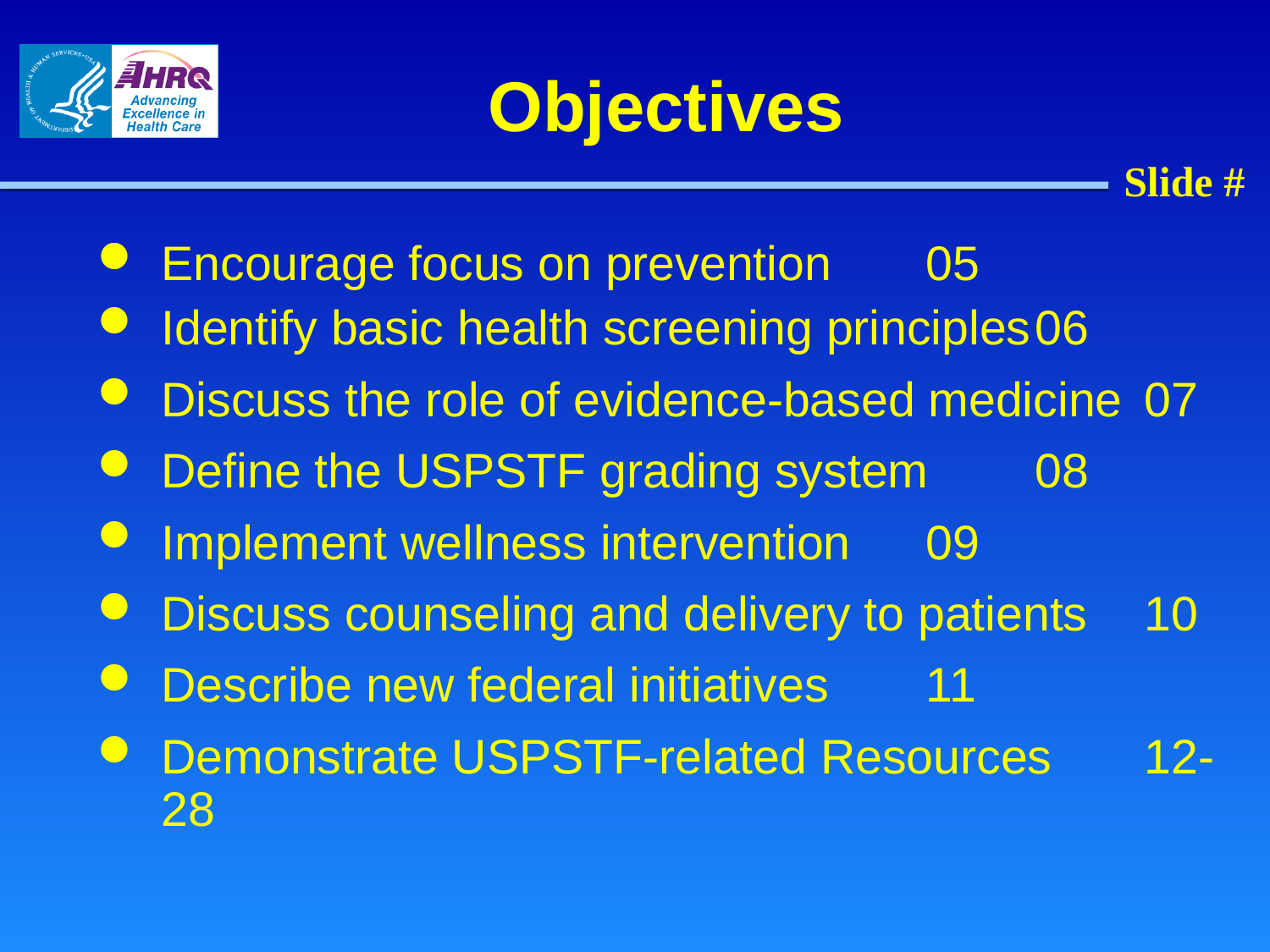

# Objectives
Slide #
Encourage focus on prevention			05
Identify basic health screening principles	06
Discuss the role of evidence-based medicine	07
Define the USPSTF grading system		08
Implement wellness intervention 			09
Discuss counseling and delivery to patients 	10
Describe new federal initiatives			11
Demonstrate USPSTF-related Resources	12-28